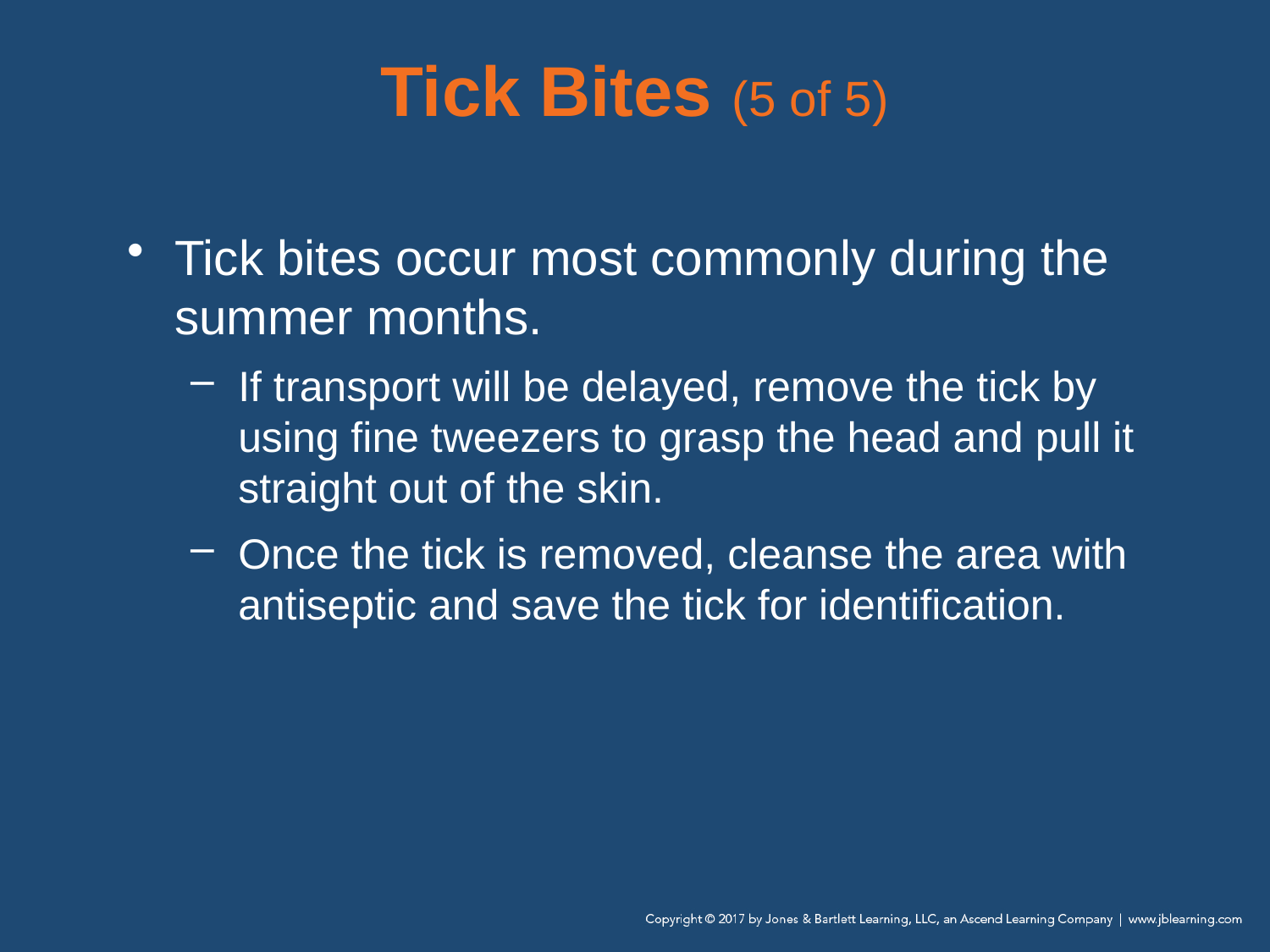

# Tick Bites (5 of 5)
Tick bites occur most commonly during the summer months.
If transport will be delayed, remove the tick by using fine tweezers to grasp the head and pull it straight out of the skin.
Once the tick is removed, cleanse the area with antiseptic and save the tick for identification.